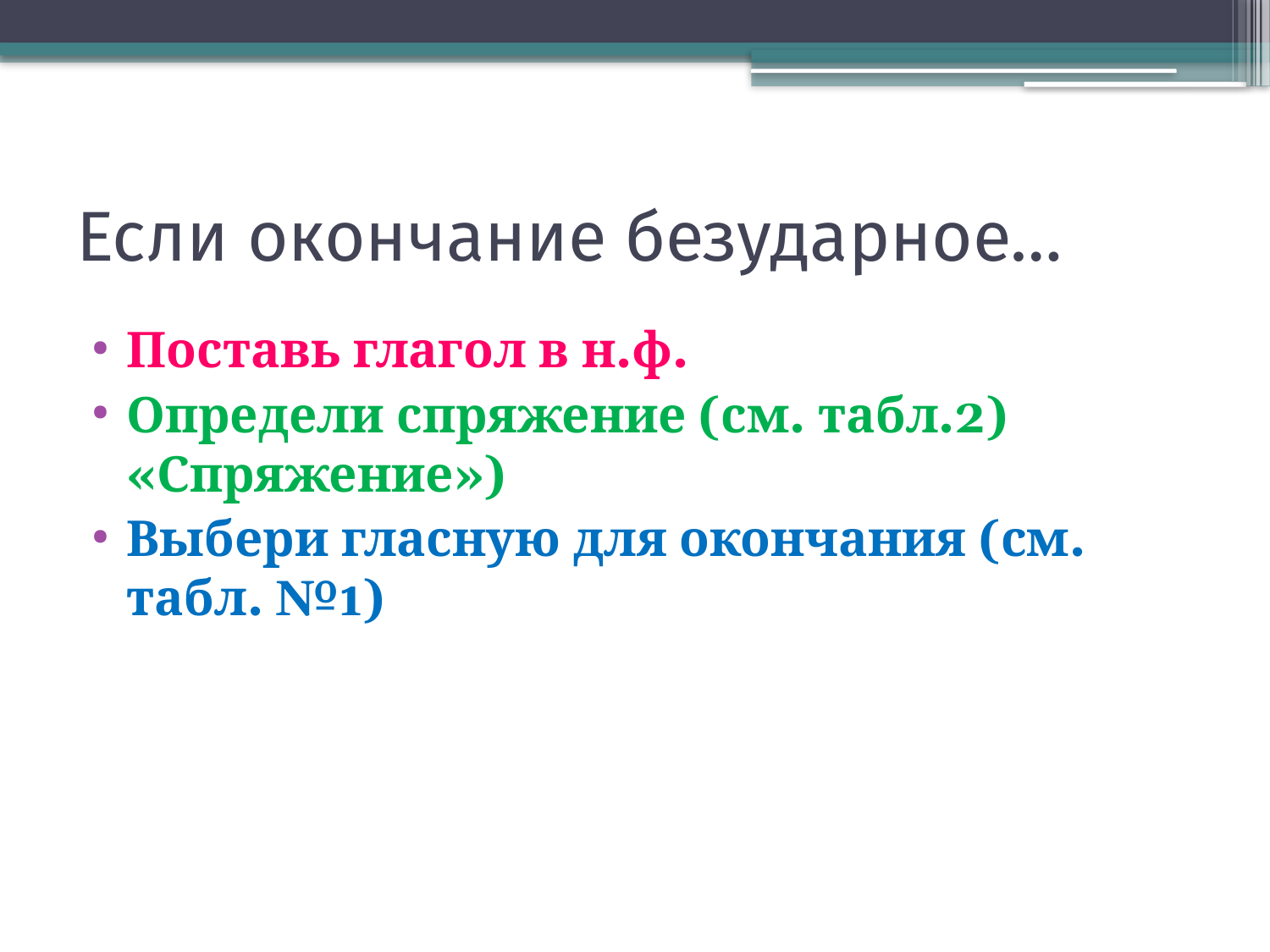

# Если окончание безударное…
Поставь глагол в н.ф.
Определи спряжение (см. табл.2) «Спряжение»)
Выбери гласную для окончания (см. табл. №1)